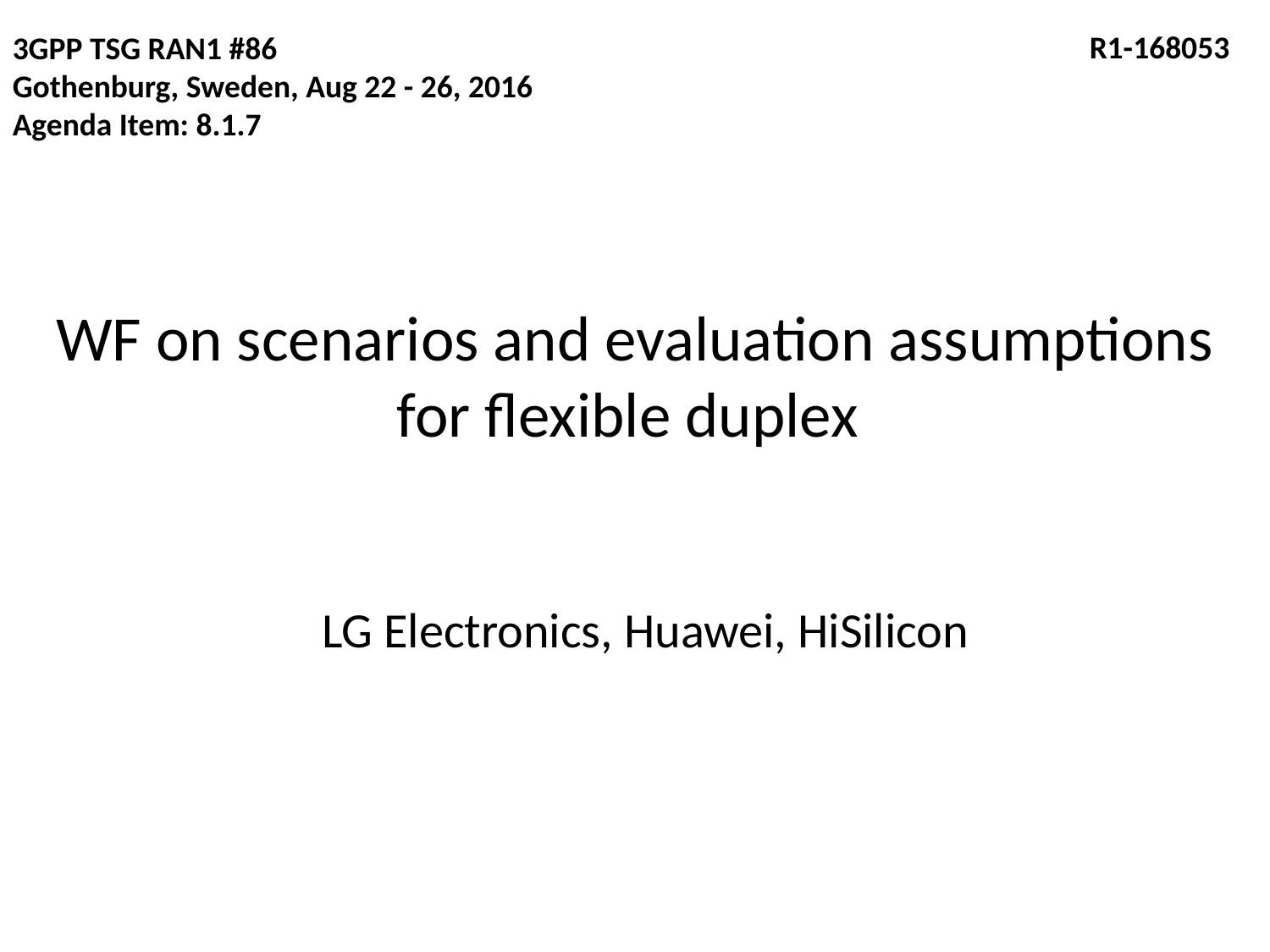

3GPP TSG RAN1 #86
Gothenburg, Sweden, Aug 22 - 26, 2016
Agenda Item: 8.1.7

 R1-168053
# WF on scenarios and evaluation assumptions for flexible duplex
LG Electronics, Huawei, HiSilicon